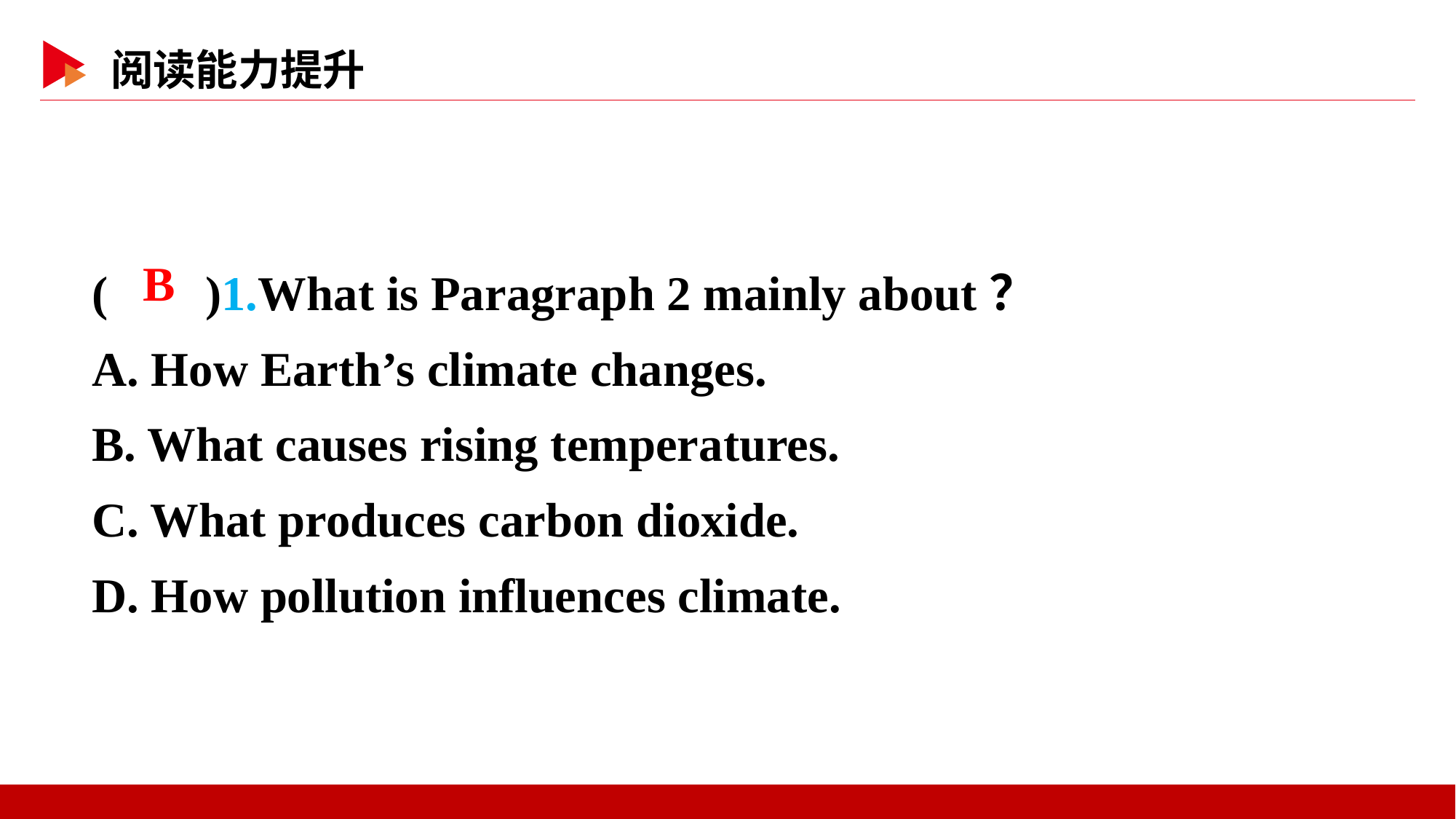

(        )1.What is Paragraph 2 mainly about？
A. How Earth’s climate changes.
B. What causes rising temperatures.
C. What produces carbon dioxide.
D. How pollution influences climate.
   B